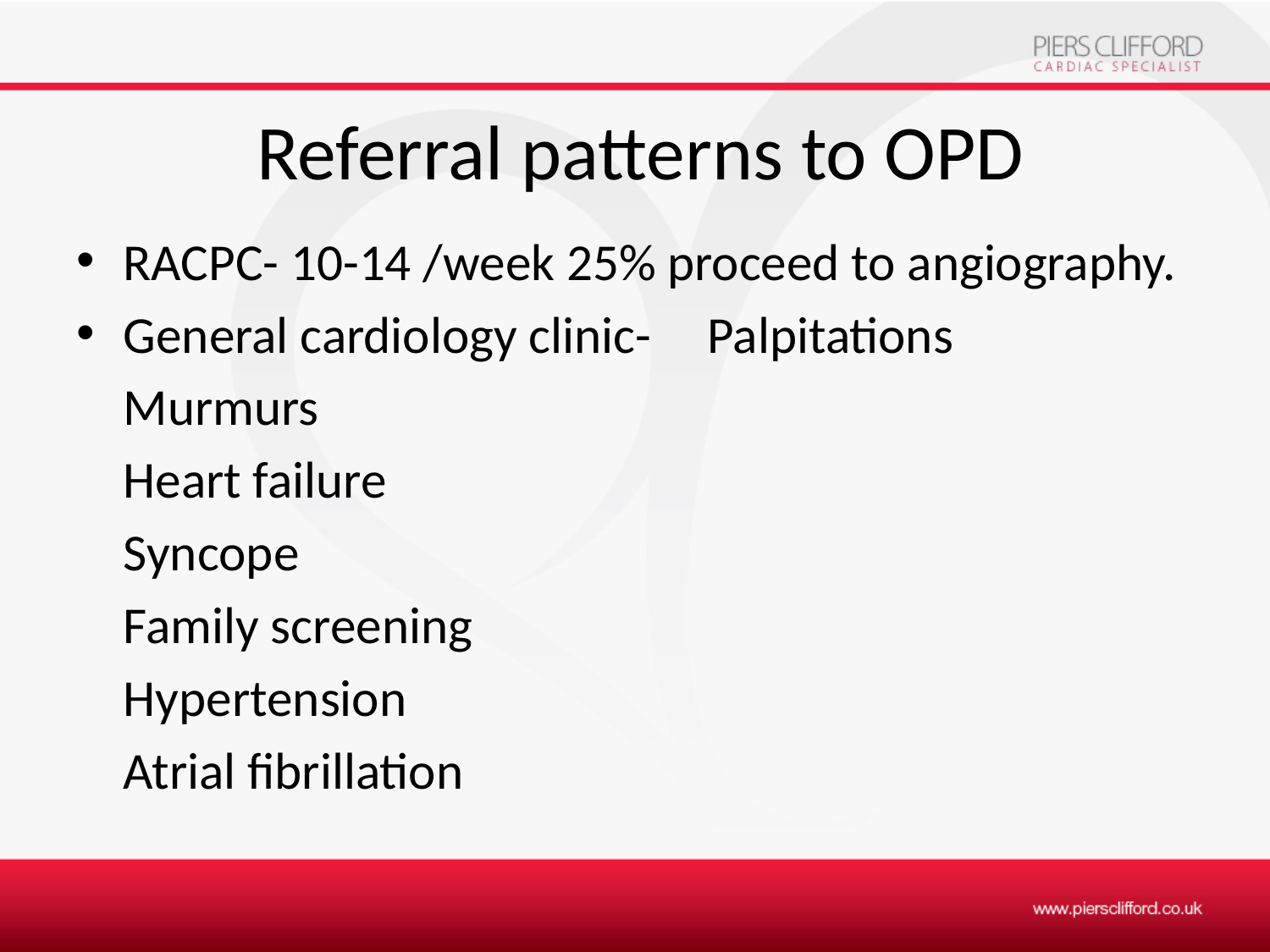

# Referral patterns to OPD
RACPC- 10-14 /week 25% proceed to angiography.
General cardiology clinic- 	Palpitations
						Murmurs
						Heart failure
						Syncope
						Family screening
						Hypertension
						Atrial fibrillation